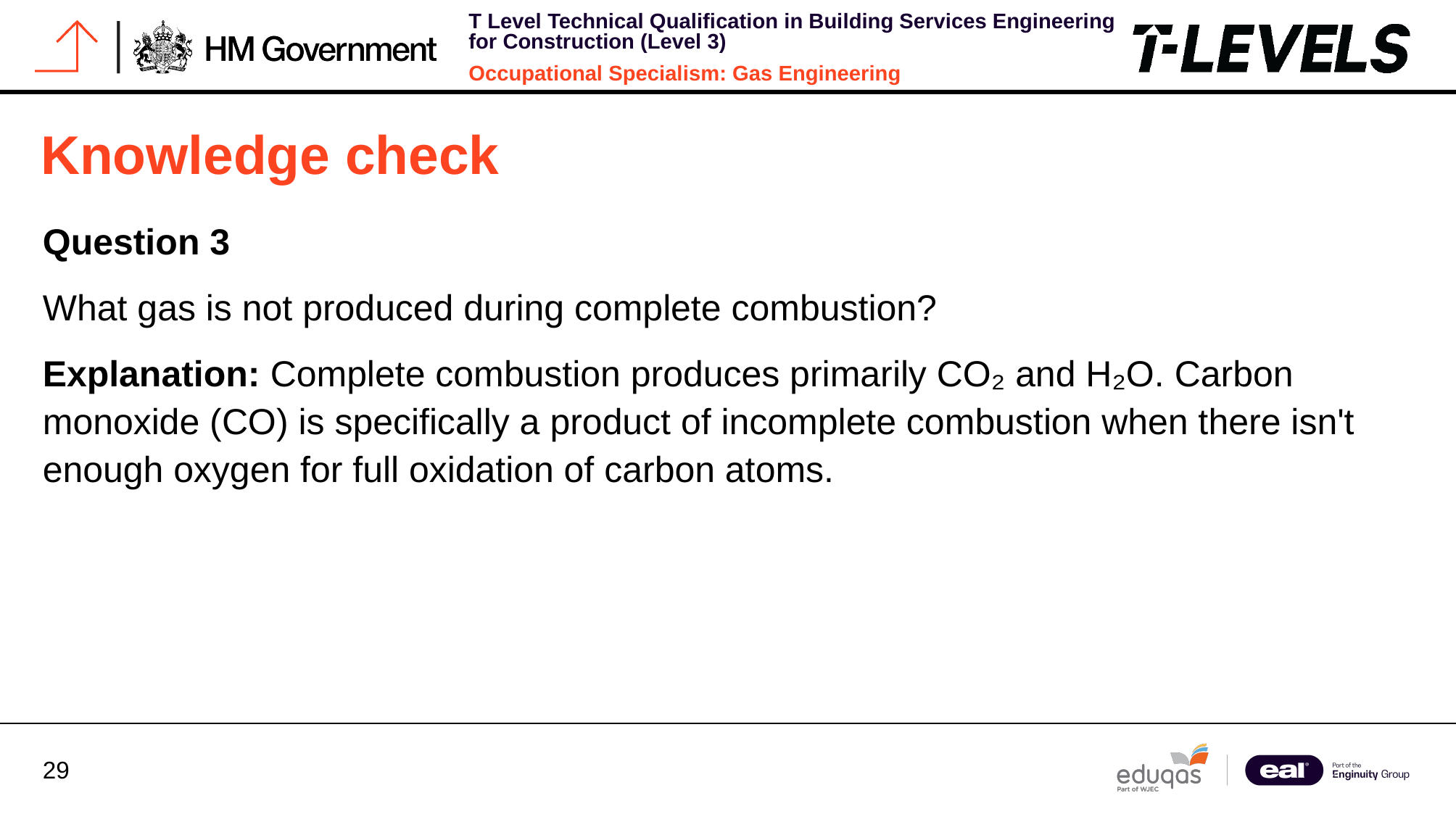

# Knowledge check
Question 3
What gas is not produced during complete combustion?
Explanation: Complete combustion produces primarily CO₂ and H₂O. Carbon monoxide (CO) is specifically a product of incomplete combustion when there isn't enough oxygen for full oxidation of carbon atoms.